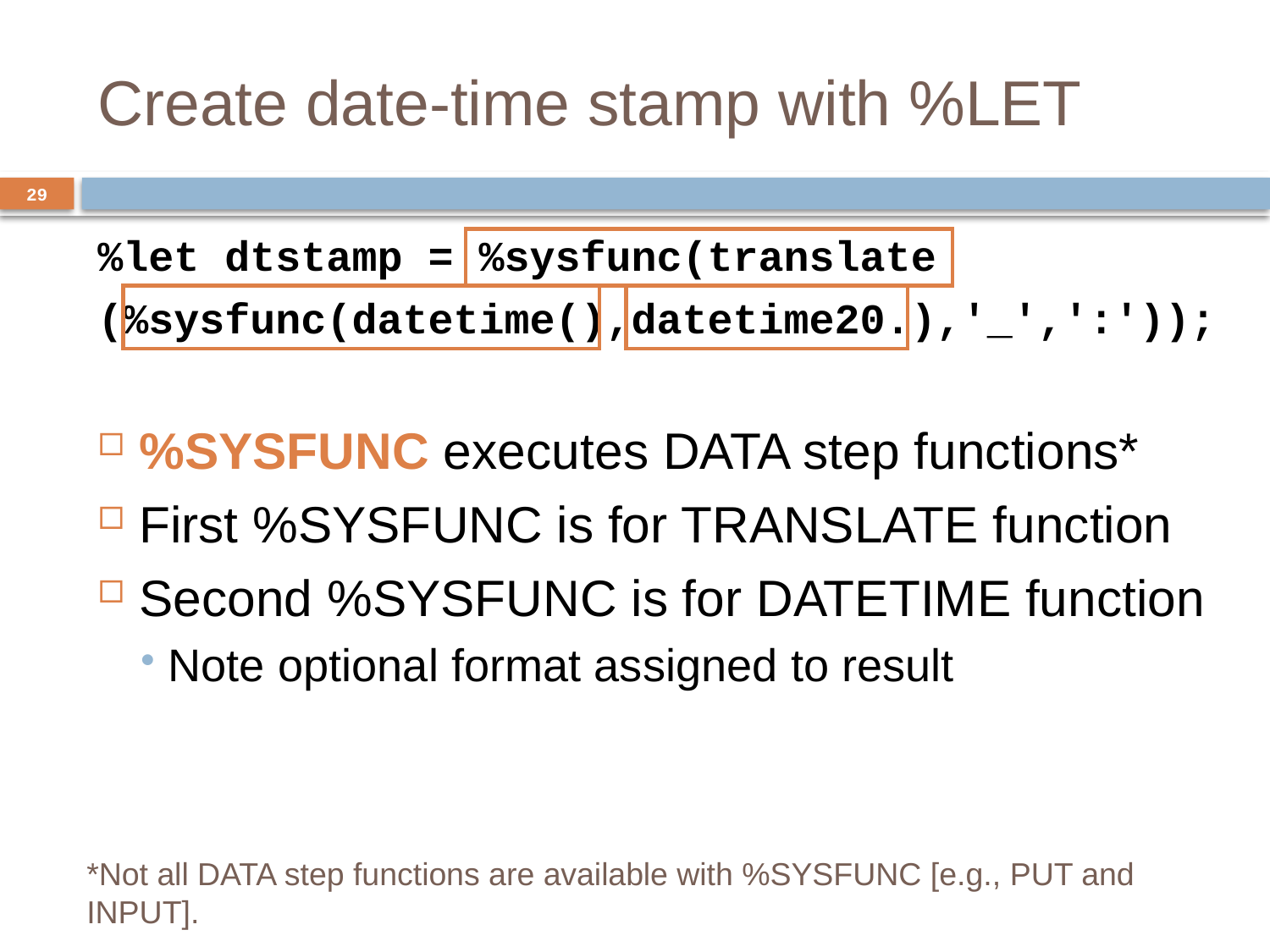

# Create date-time stamp with %LET
29
%let dtstamp = %sysfunc(translate
(%sysfunc(datetime(),datetime20.),'_',':'));

 %SYSFUNC executes DATA step functions*
 First %SYSFUNC is for TRANSLATE function
 Second %SYSFUNC is for DATETIME function
 Note optional format assigned to result

*Not all DATA step functions are available with %SYSFUNC [e.g., PUT and INPUT].